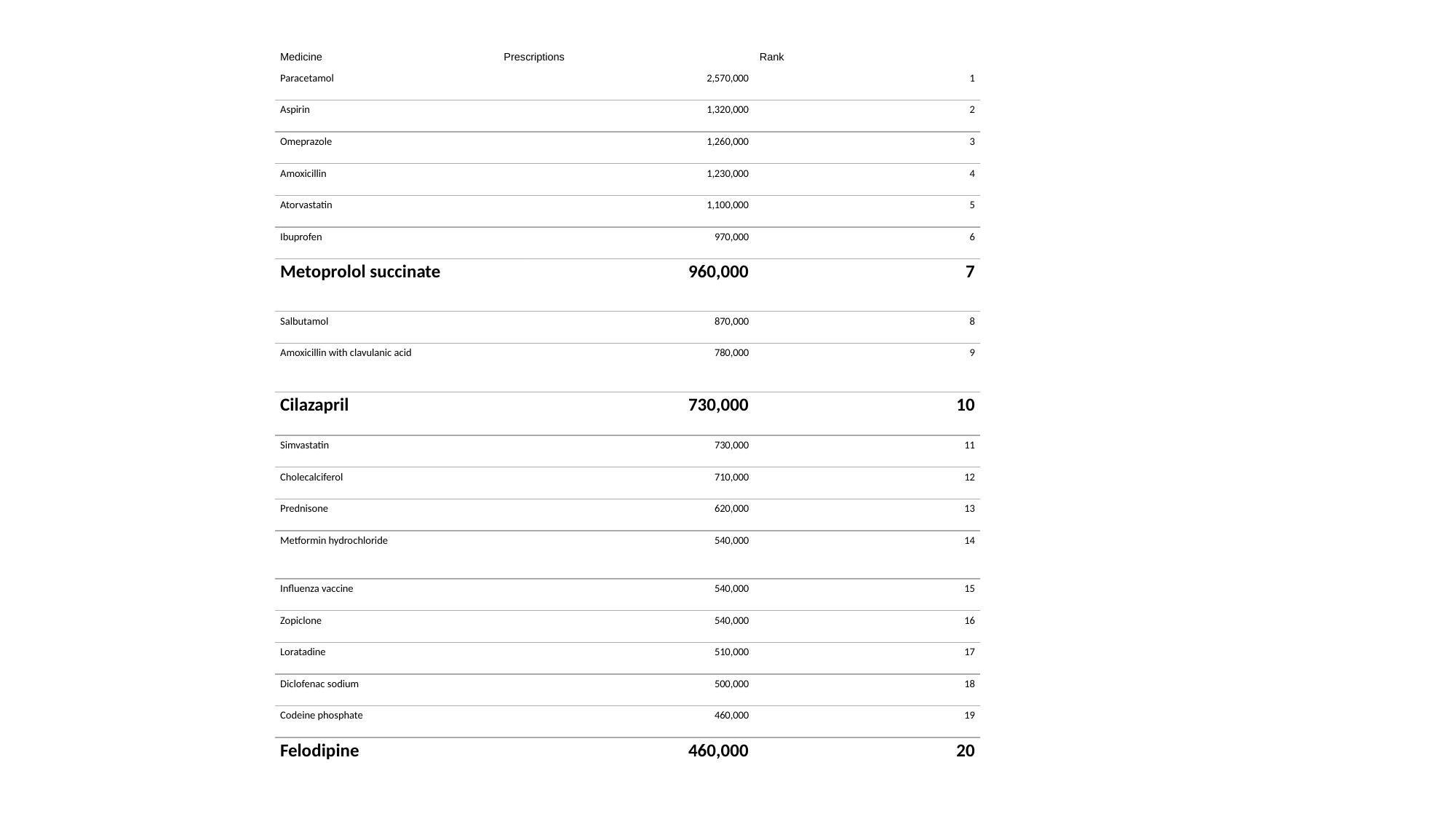

| Medicine | Prescriptions | Rank |
| --- | --- | --- |
| Paracetamol | 2,570,000 | 1 |
| Aspirin | 1,320,000 | 2 |
| Omeprazole | 1,260,000 | 3 |
| Amoxicillin | 1,230,000 | 4 |
| Atorvastatin | 1,100,000 | 5 |
| Ibuprofen | 970,000 | 6 |
| Metoprolol succinate | 960,000 | 7 |
| Salbutamol | 870,000 | 8 |
| Amoxicillin with clavulanic acid | 780,000 | 9 |
| Cilazapril | 730,000 | 10 |
| Simvastatin | 730,000 | 11 |
| Cholecalciferol | 710,000 | 12 |
| Prednisone | 620,000 | 13 |
| Metformin hydrochloride | 540,000 | 14 |
| Influenza vaccine | 540,000 | 15 |
| Zopiclone | 540,000 | 16 |
| Loratadine | 510,000 | 17 |
| Diclofenac sodium | 500,000 | 18 |
| Codeine phosphate | 460,000 | 19 |
| Felodipine | 460,000 | 20 |